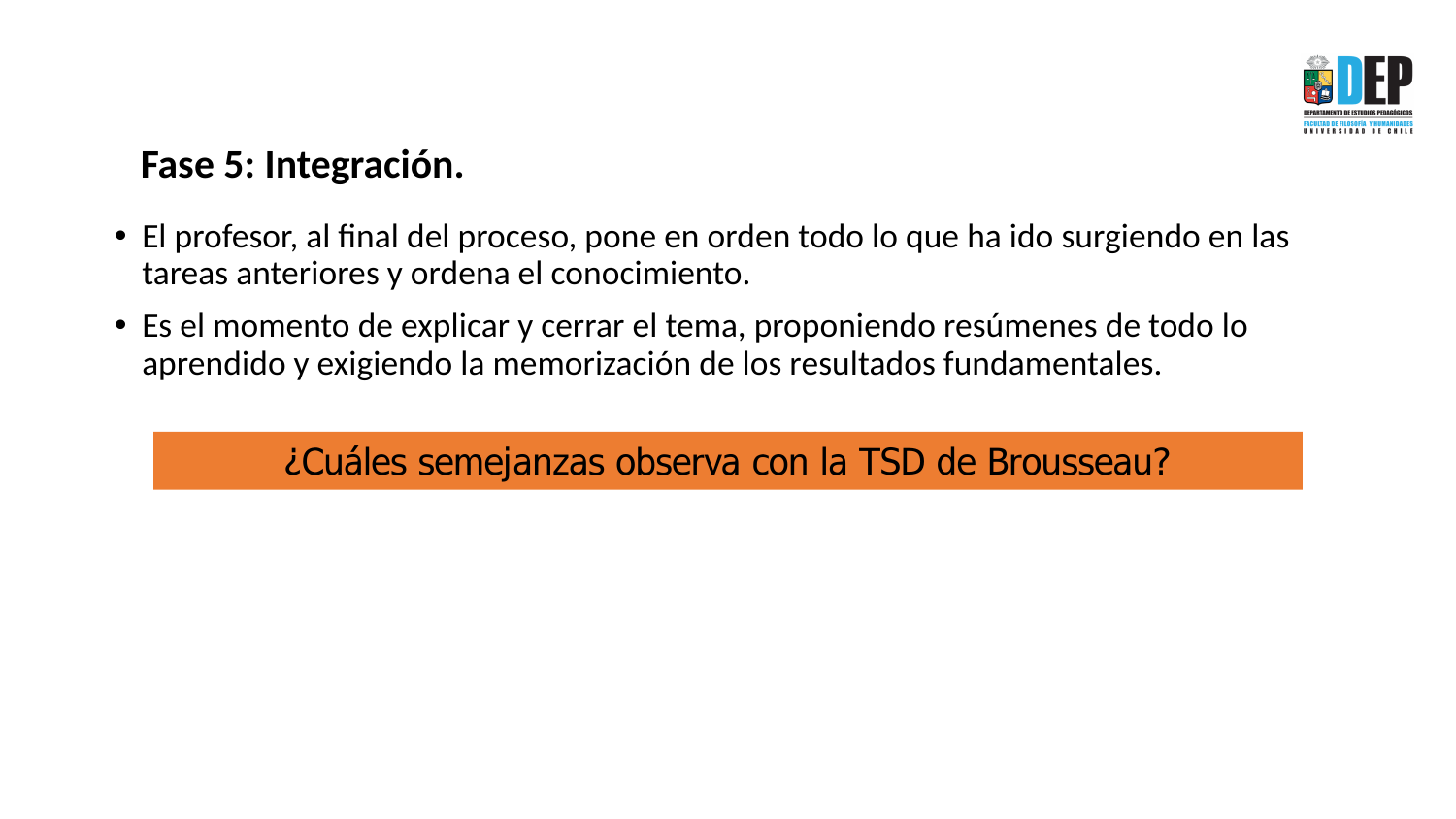

Fase 5: Integración.
El profesor, al final del proceso, pone en orden todo lo que ha ido surgiendo en las tareas anteriores y ordena el conocimiento.
Es el momento de explicar y cerrar el tema, proponiendo resúmenes de todo lo aprendido y exigiendo la memorización de los resultados fundamentales.

¿Cuáles semejanzas observa con la TSD de Brousseau?